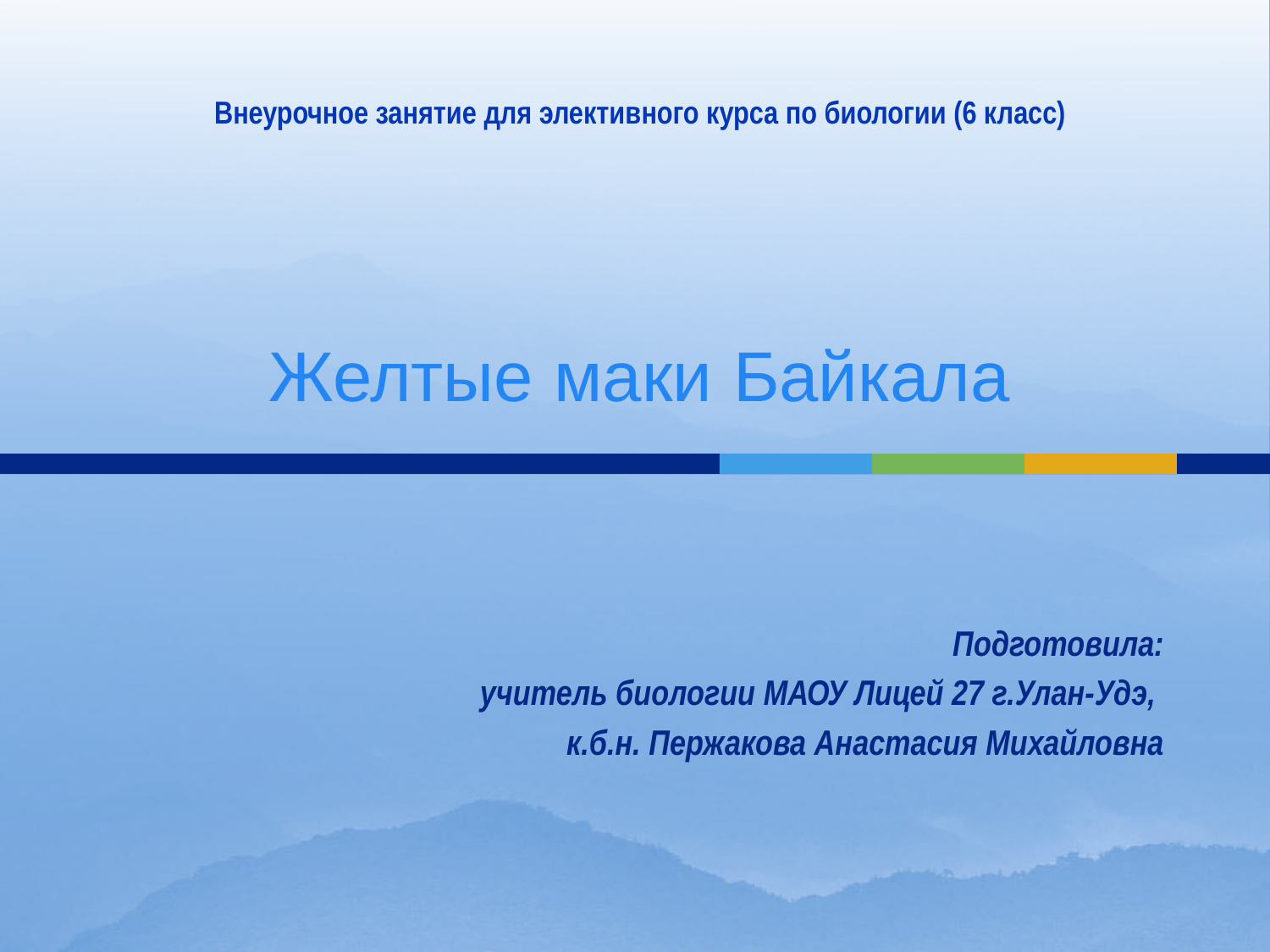

Внеурочное занятие для элективного курса по биологии (6 класс)
# Желтые маки Байкала

Подготовила:
учитель биологии МАОУ Лицей 27 г.Улан-Удэ,
к.б.н. Пержакова Анастасия Михайловна